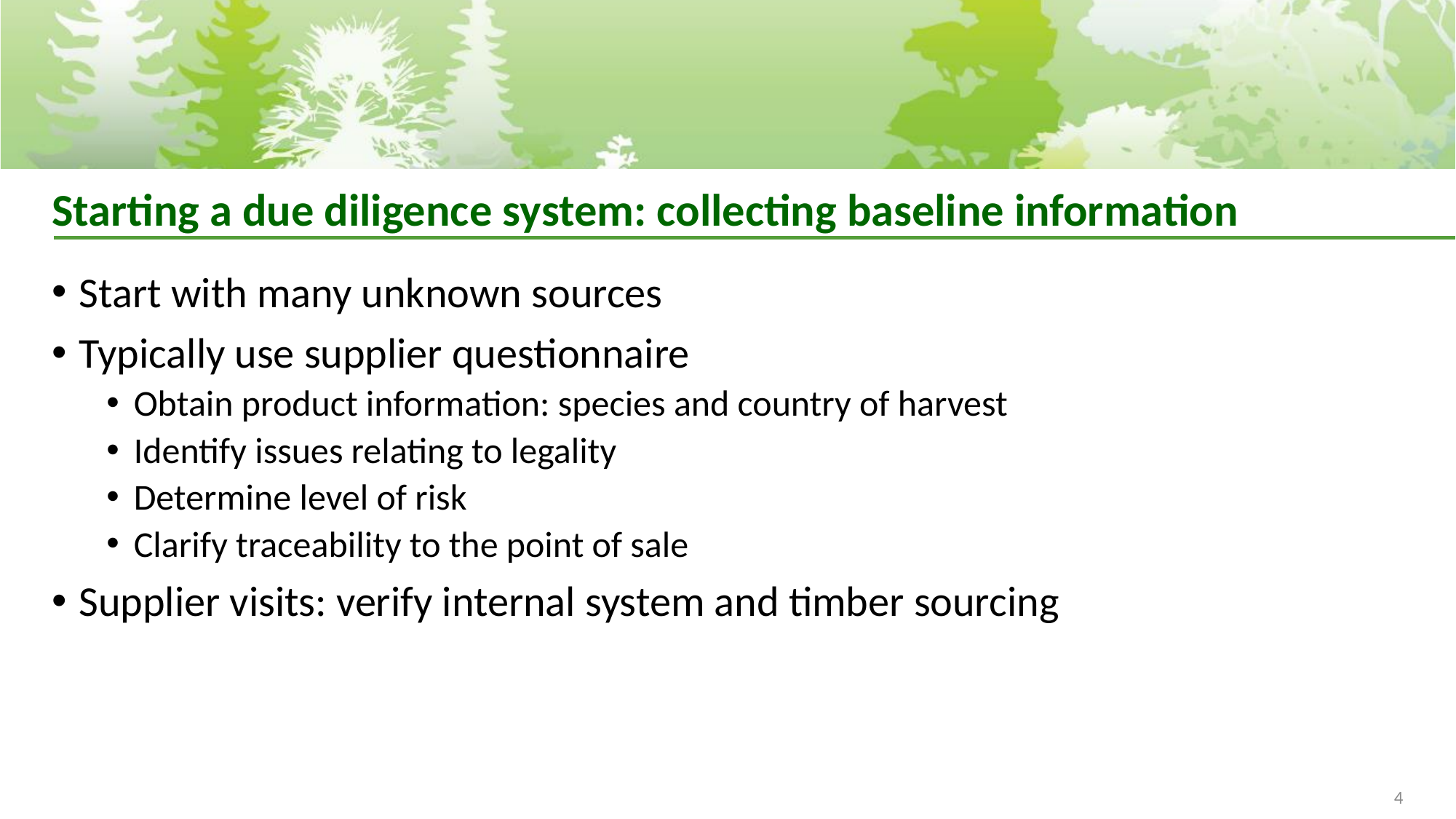

# Starting a due diligence system: collecting baseline information
Start with many unknown sources
Typically use supplier questionnaire
Obtain product information: species and country of harvest
Identify issues relating to legality
Determine level of risk
Clarify traceability to the point of sale
Supplier visits: verify internal system and timber sourcing
4